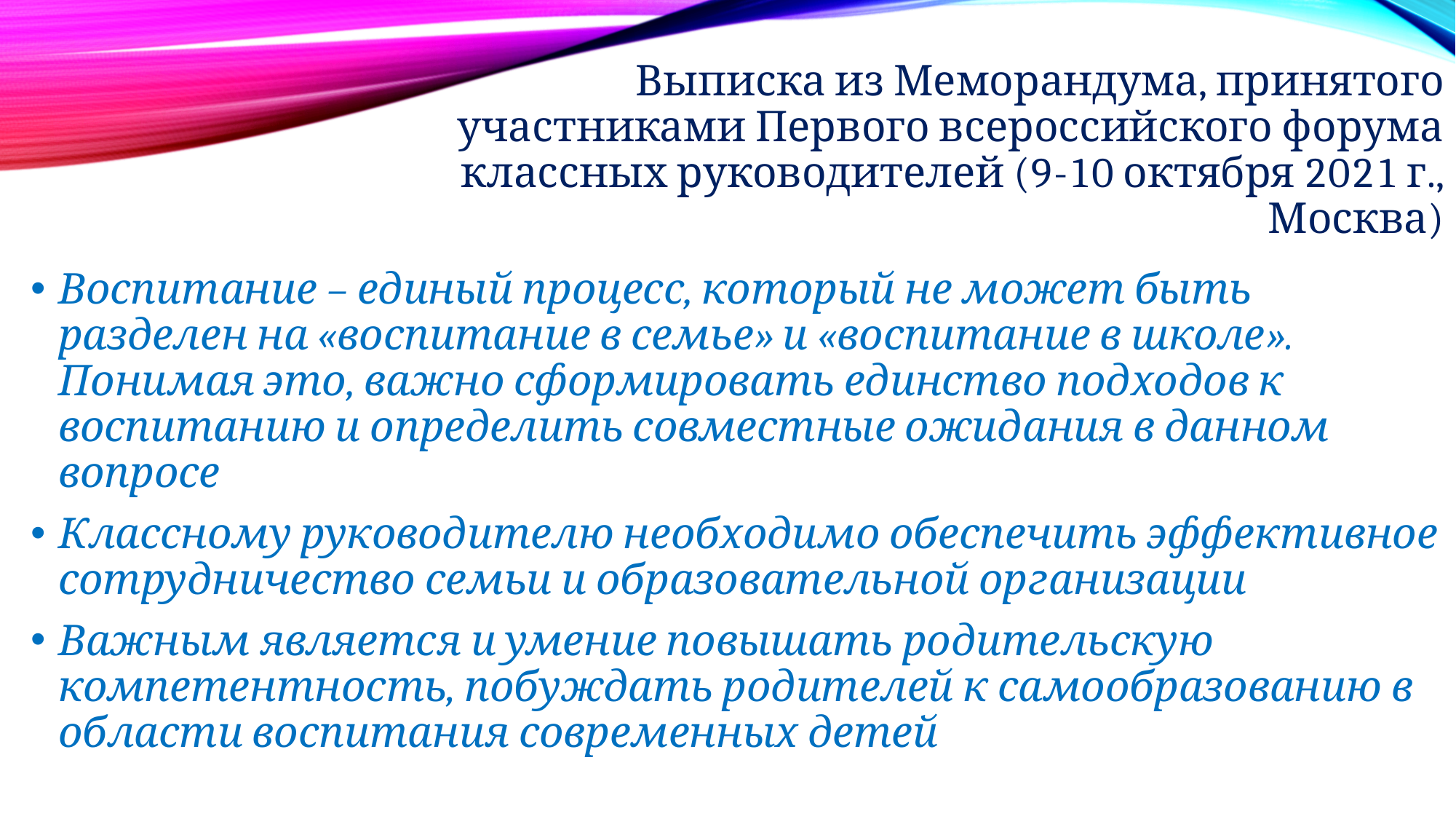

# Выписка из Меморандума, принятого участниками Первого всероссийского форума классных руководителей (9-10 октября 2021 г., Москва)
Воспитание – единый процесс, который не может быть разделен на «воспитание в семье» и «воспитание в школе». Понимая это, важно сформировать единство подходов к воспитанию и определить совместные ожидания в данном вопросе
Классному руководителю необходимо обеспечить эффективное сотрудничество семьи и образовательной организации
Важным является и умение повышать родительскую компетентность, побуждать родителей к самообразованию в области воспитания современных детей